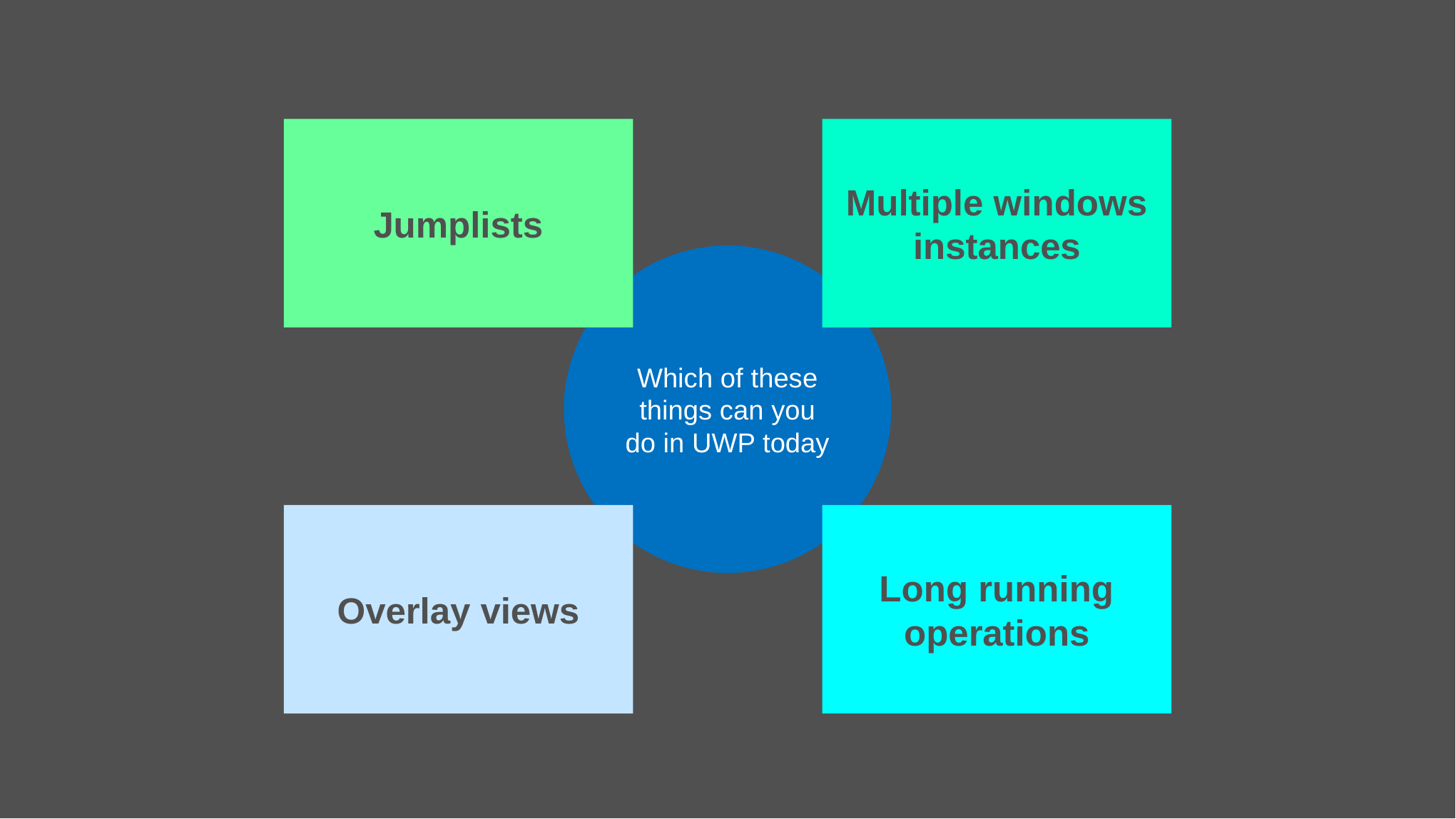

Jumplists
Multiple windows instances
Which of these things can you do in UWP today
Overlay views
Long running operations